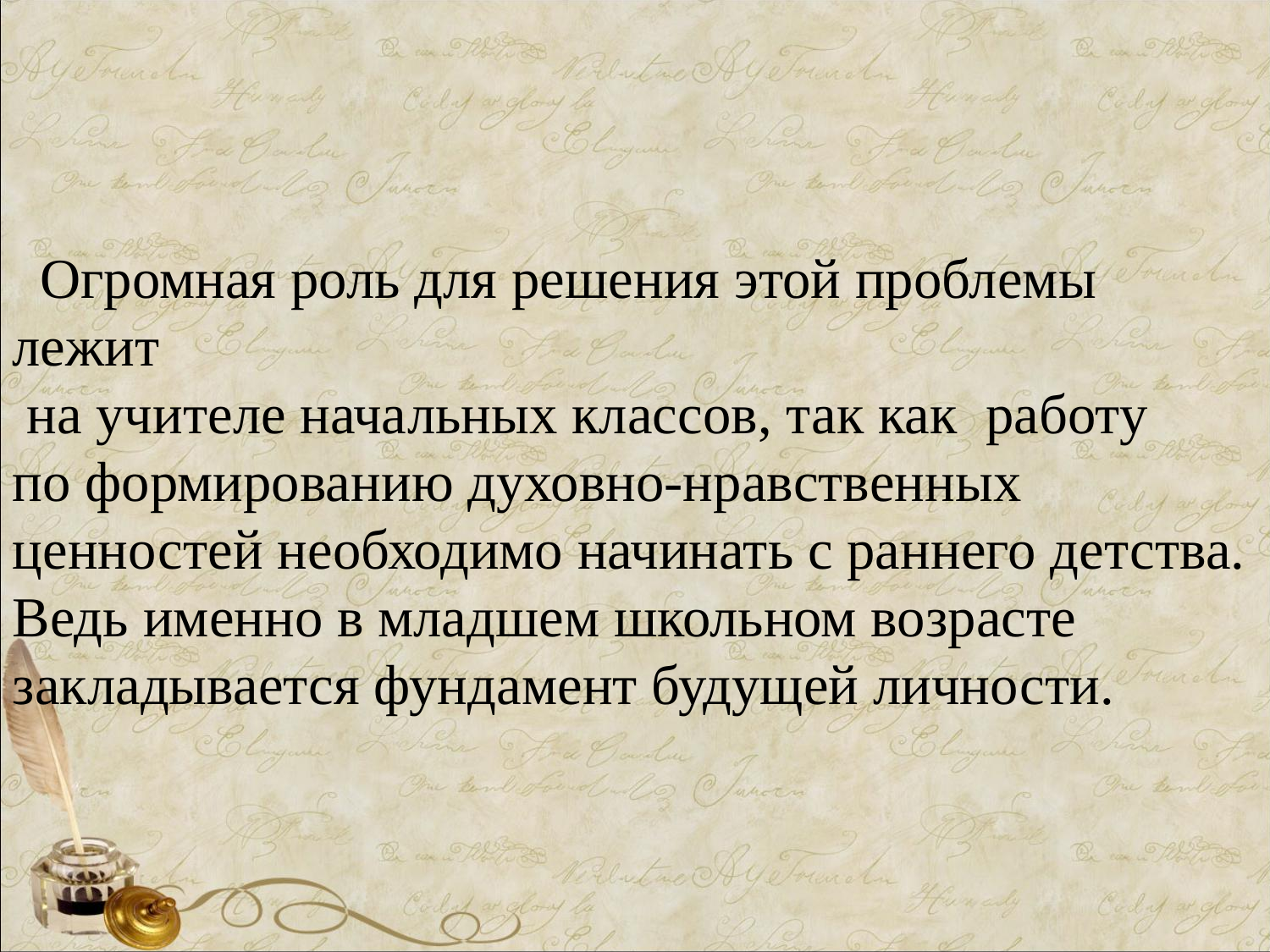

Огромная роль для решения этой проблемы лежит
 на учителе начальных классов, так как  работу
по формированию духовно-нравственных
ценностей необходимо начинать с раннего детства.
Ведь именно в младшем школьном возрасте
закладывается фундамент будущей личности.